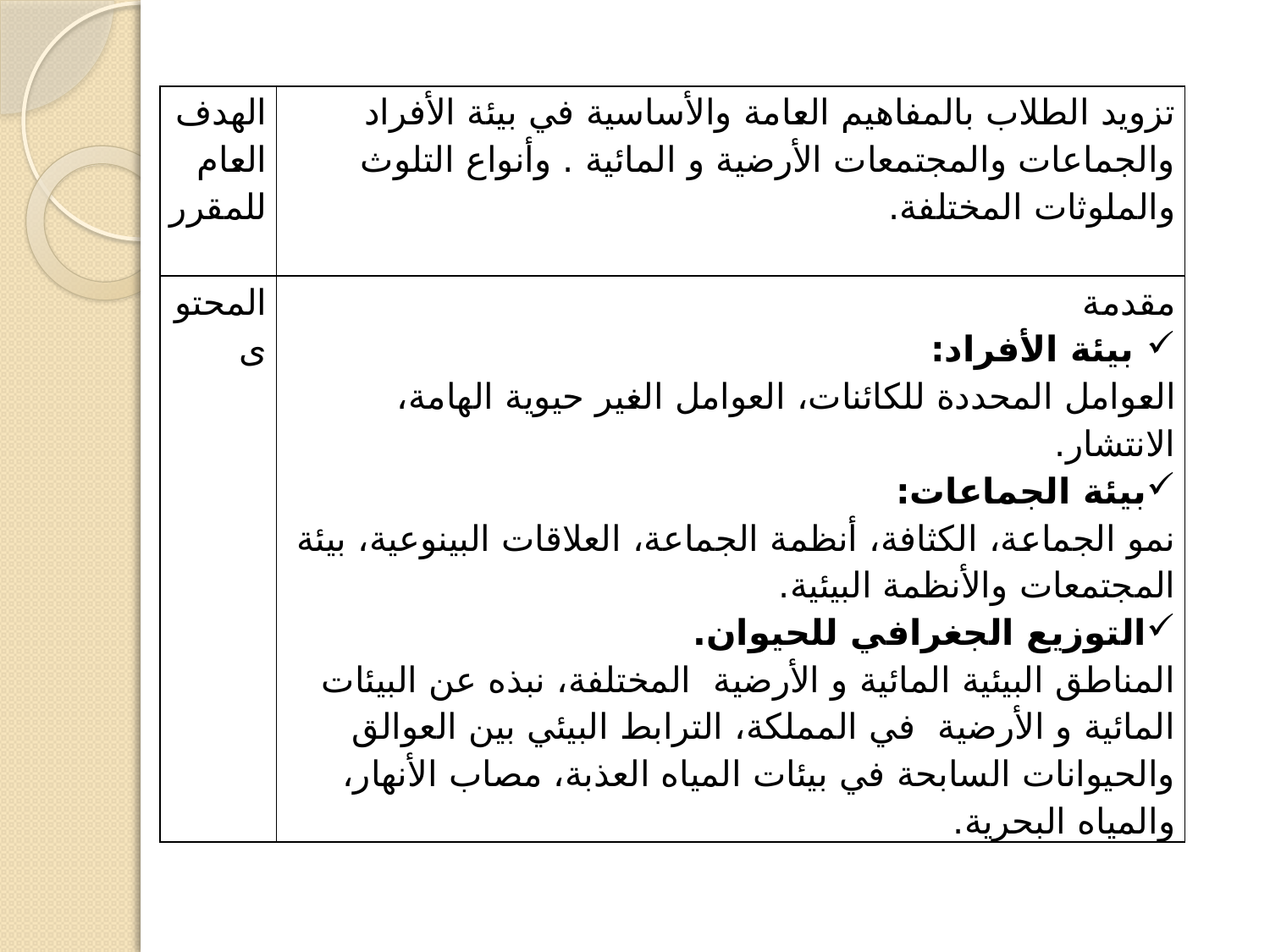

| الهدف العام للمقرر | تزويد الطلاب بالمفاهيم العامة والأساسية في بيئة الأفراد والجماعات والمجتمعات الأرضية و المائية . وأنواع التلوث والملوثات المختلفة. |
| --- | --- |
| المحتوى | مقدمة بيئة الأفراد: العوامل المحددة للكائنات، العوامل الغير حيوية الهامة، الانتشار. بيئة الجماعات: نمو الجماعة، الكثافة، أنظمة الجماعة، العلاقات البينوعية، بيئة المجتمعات والأنظمة البيئية. التوزيع الجغرافي للحيوان. المناطق البيئية المائية و الأرضية المختلفة، نبذه عن البيئات المائية و الأرضية في المملكة، الترابط البيئي بين العوالق والحيوانات السابحة في بيئات المياه العذبة، مصاب الأنهار، والمياه البحرية. |